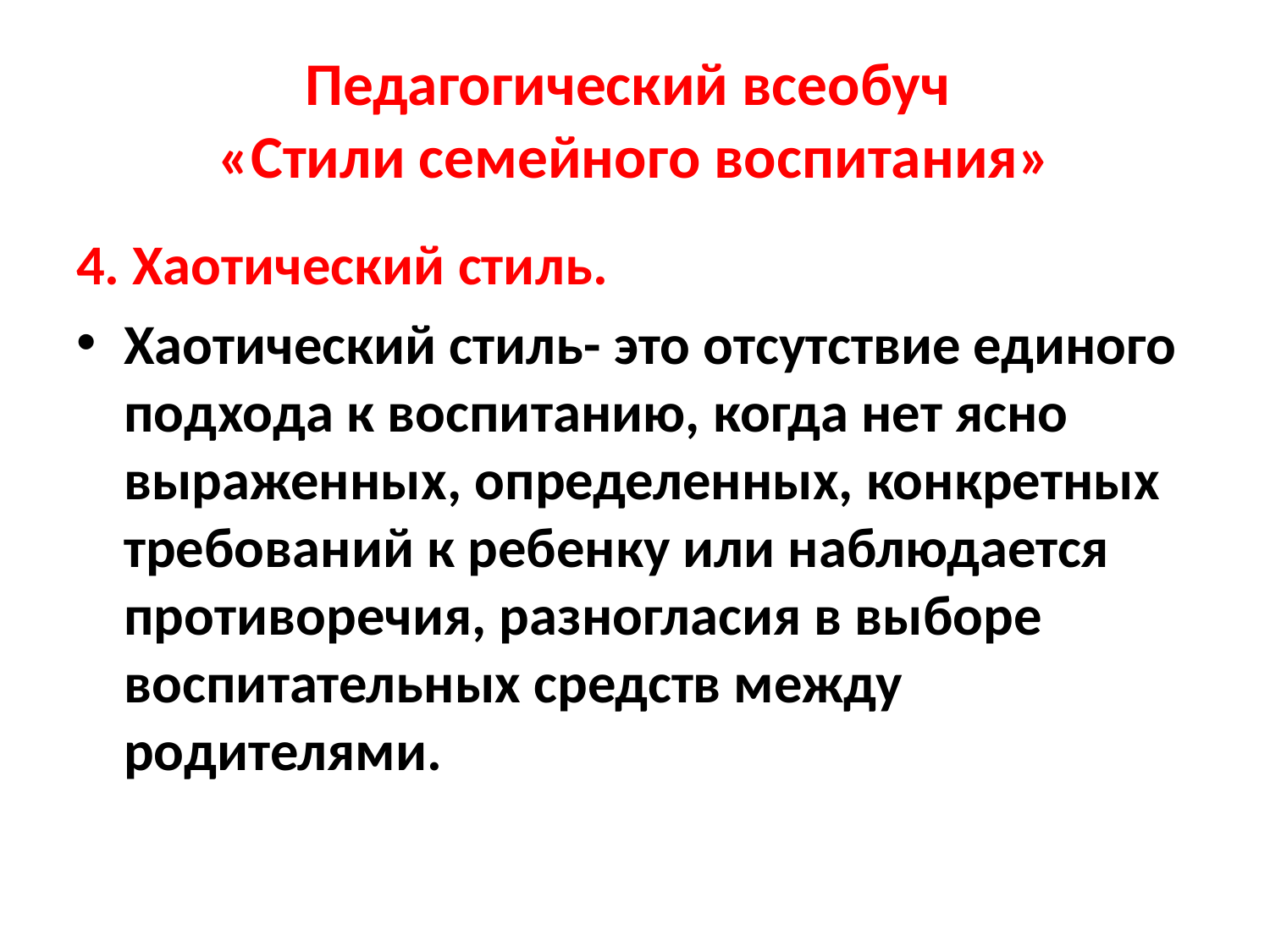

# Педагогический всеобуч «Стили семейного воспитания»
4. Хаотический стиль.
Хаотический стиль- это отсутствие единого подхода к воспитанию, когда нет ясно выраженных, определенных, конкретных требований к ребенку или наблюдается противоречия, разногласия в выборе воспитательных средств между родителями.